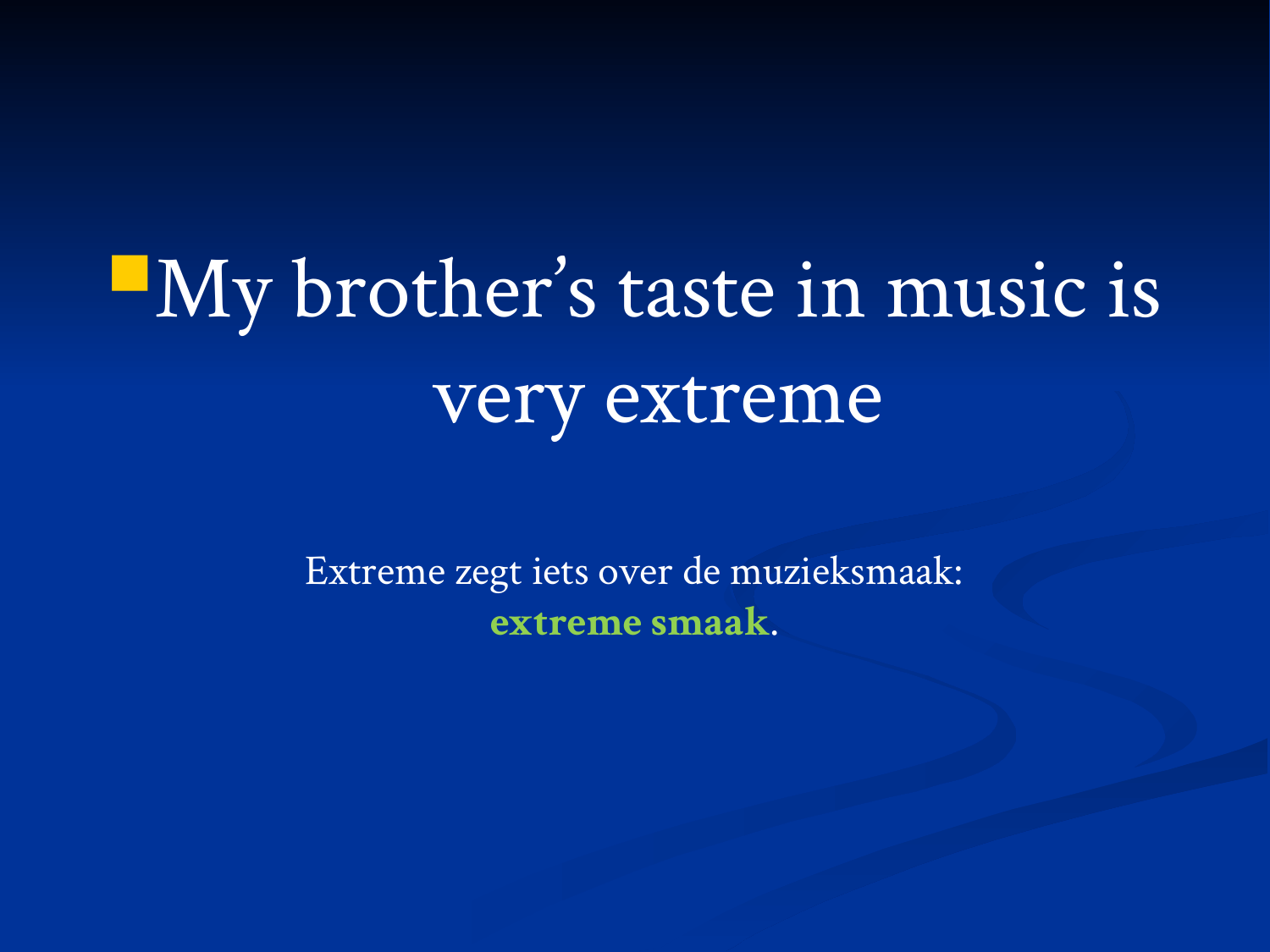

#
My brother’s taste in music is very extreme

Extreme zegt iets over de muzieksmaak:
extreme smaak.